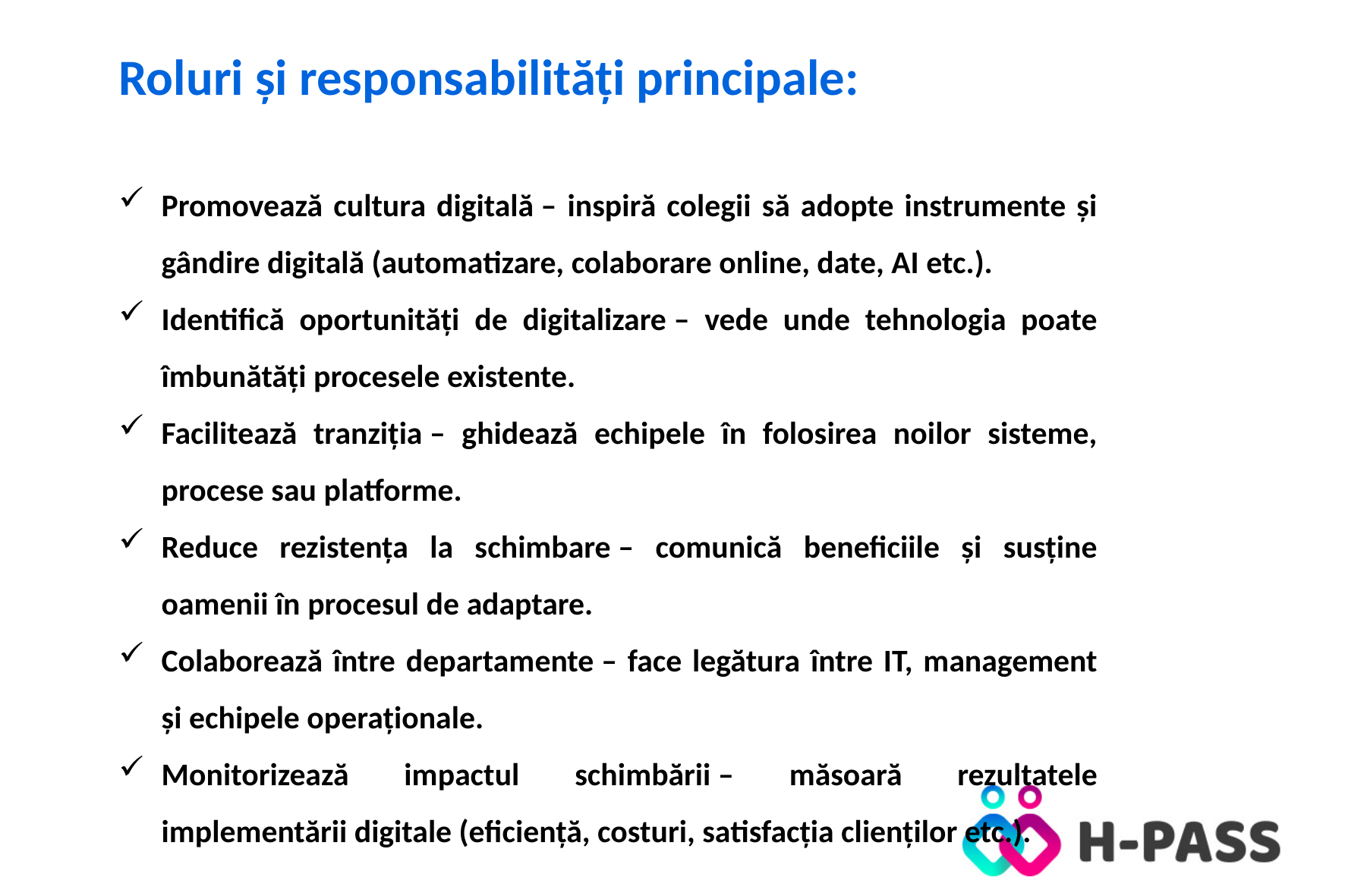

Roluri și responsabilități principale:

Promovează cultura digitală – inspiră colegii să adopte instrumente și gândire digitală (automatizare, colaborare online, date, AI etc.).
Identifică oportunități de digitalizare – vede unde tehnologia poate îmbunătăți procesele existente.
Facilitează tranziția – ghidează echipele în folosirea noilor sisteme, procese sau platforme.
Reduce rezistența la schimbare – comunică beneficiile și susține oamenii în procesul de adaptare.
Colaborează între departamente – face legătura între IT, management și echipele operaționale.
Monitorizează impactul schimbării – măsoară rezultatele implementării digitale (eficiență, costuri, satisfacția clienților etc.).